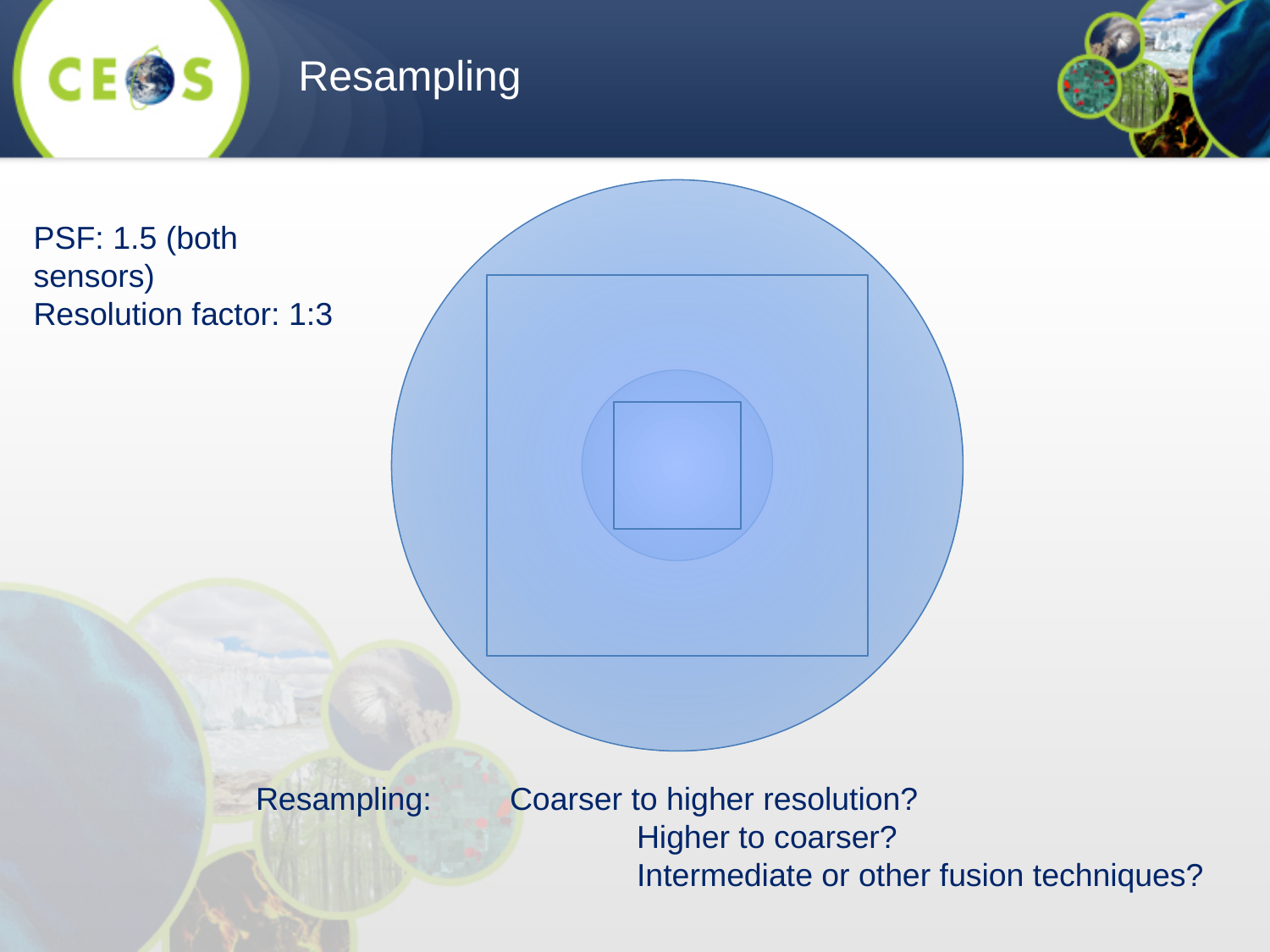

Resampling

PSF: 1.5 (both sensors)
Resolution factor: 1:3

Resampling: 	Coarser to higher resolution?
			Higher to coarser?
			Intermediate or other fusion techniques?